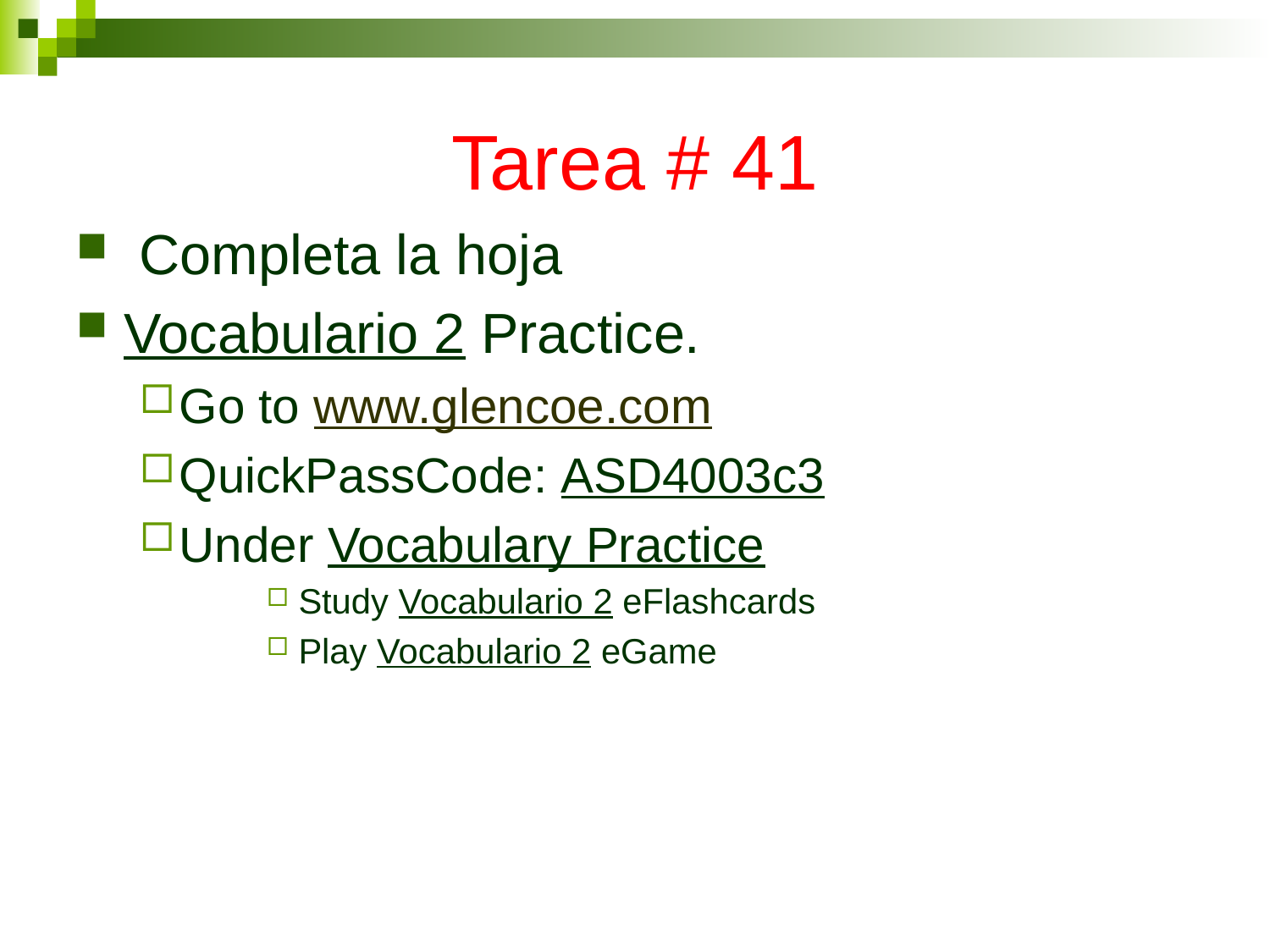

# Tarea # 41
 Completa la hoja
Vocabulario 2 Practice.
Go to www.glencoe.com
QuickPassCode: ASD4003c3
Under Vocabulary Practice
Study Vocabulario 2 eFlashcards
Play Vocabulario 2 eGame